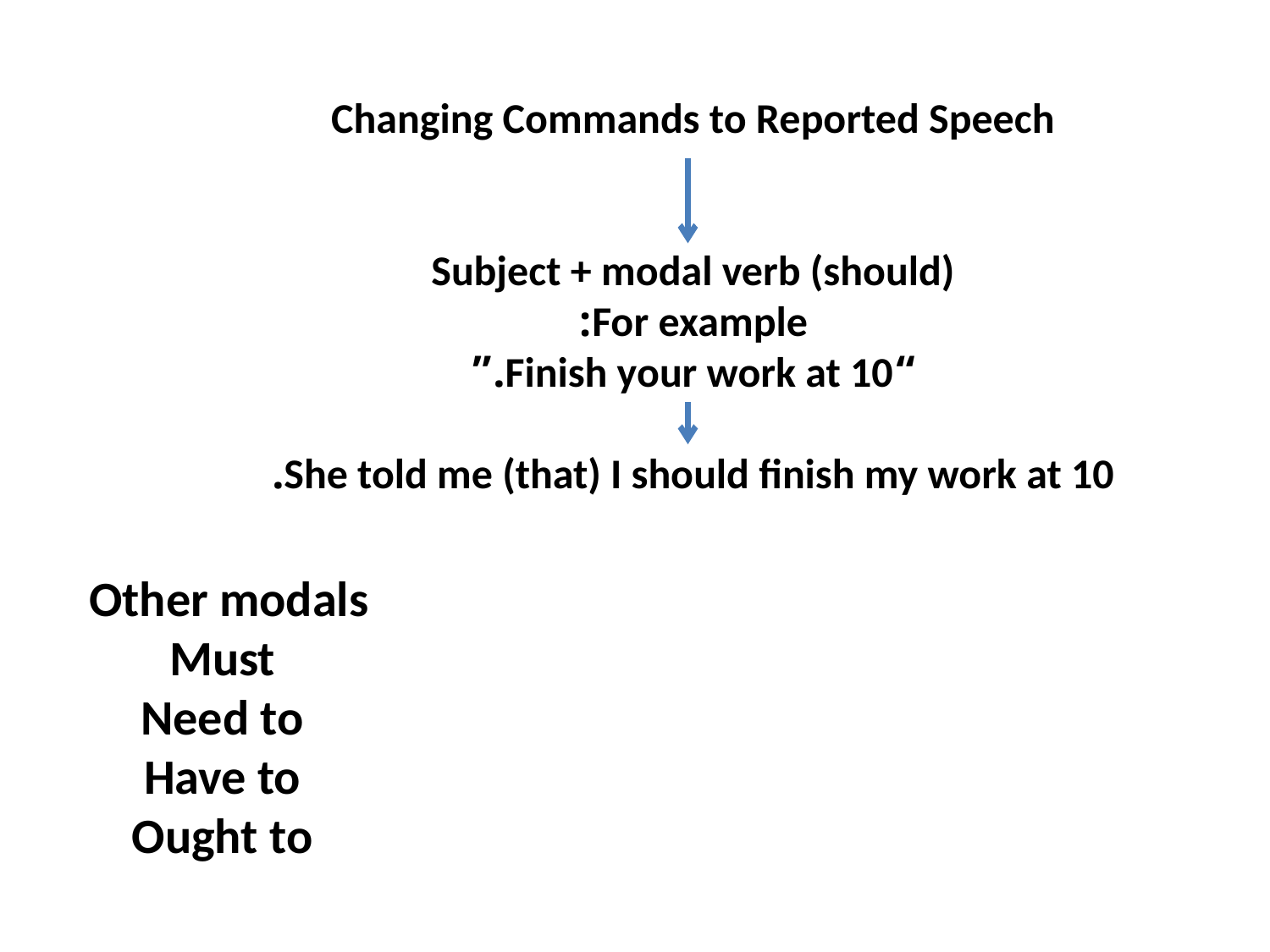

Changing Commands to Reported Speech

Subject + modal verb (should)
For example:
“Finish your work at 10.”

She told me (that) I should finish my work at 10.

Other modals
Must
Need to
Have to
Ought to